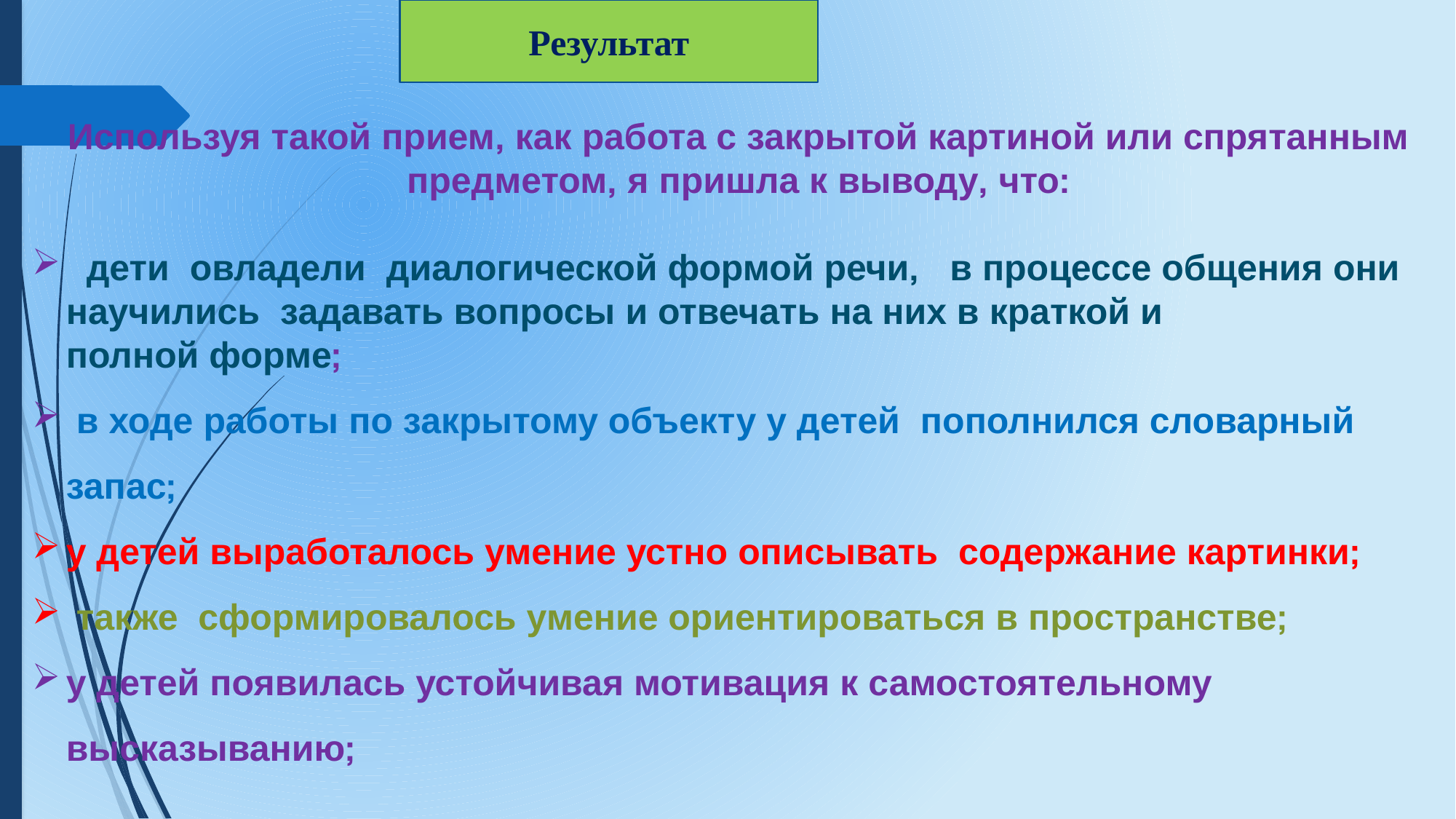

Результат
Используя в многолетней практике такой прием, как ра­бота с закрытой картиной или спрятанным предметом, мы пришли к следующим выводам.

Используя такой прием, как работа с закрытой картиной или спрятанным предметом, я пришла к выводу, что:

  дети  овладели  диалогической формой речи,   в процессе общения они  научились  задавать вопросы и отвечать на них в краткой и полной форме;
 в ходе работы по закрытому объекту у детей  пополнился словарный запас;
у детей выработалось умение устно описывать  содержание картинки;
 также  сформировалось умение ориентироваться в пространстве;
у детей появилась устойчивая мотивация к самостоятельному высказыванию;